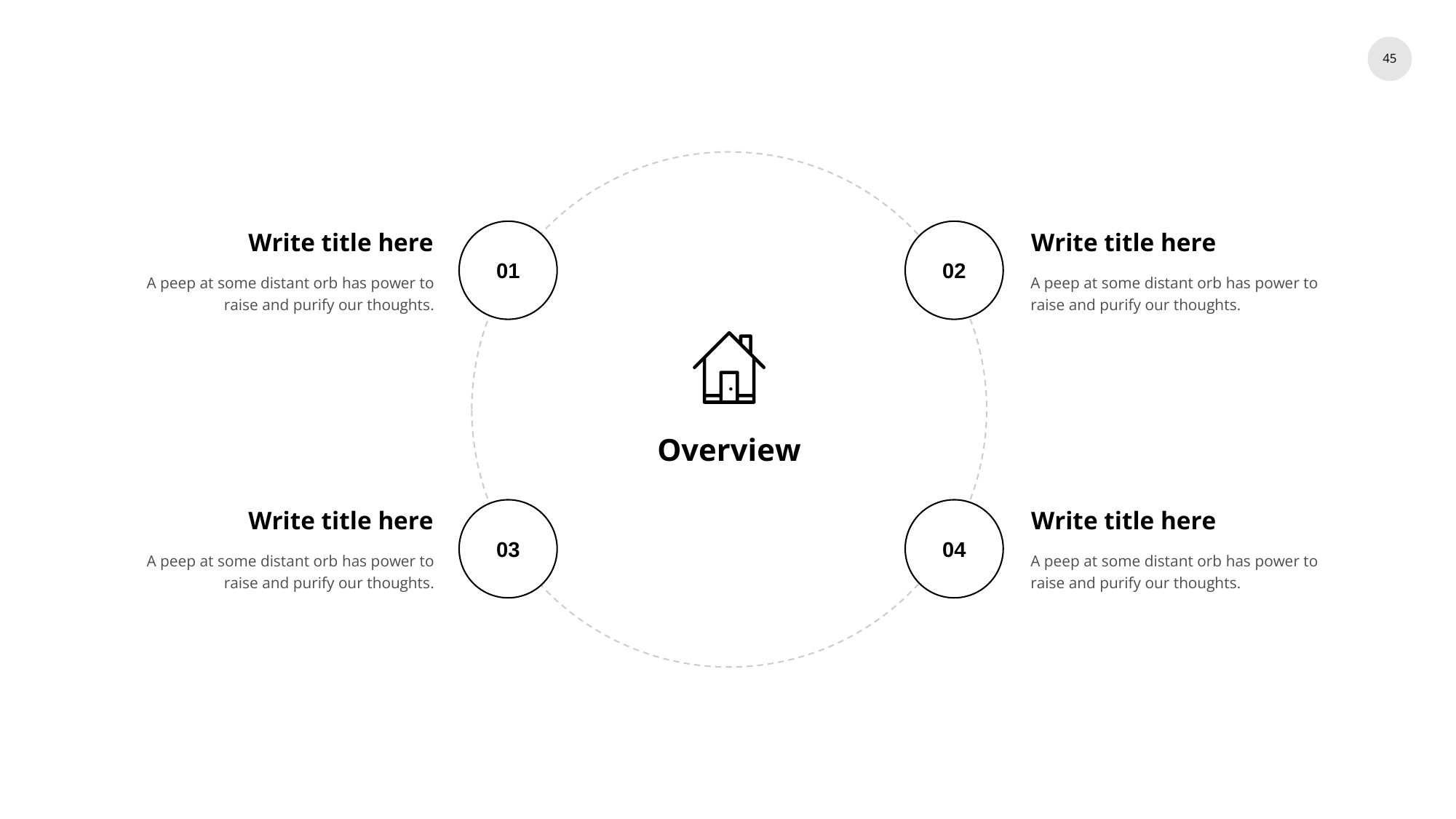

45

01
02
Write title here
Write title here
A peep at some distant orb has power to raise and purify our thoughts.
A peep at some distant orb has power to raise and purify our thoughts.

Overview
03
04
Write title here
Write title here
A peep at some distant orb has power to raise and purify our thoughts.
A peep at some distant orb has power to raise and purify our thoughts.